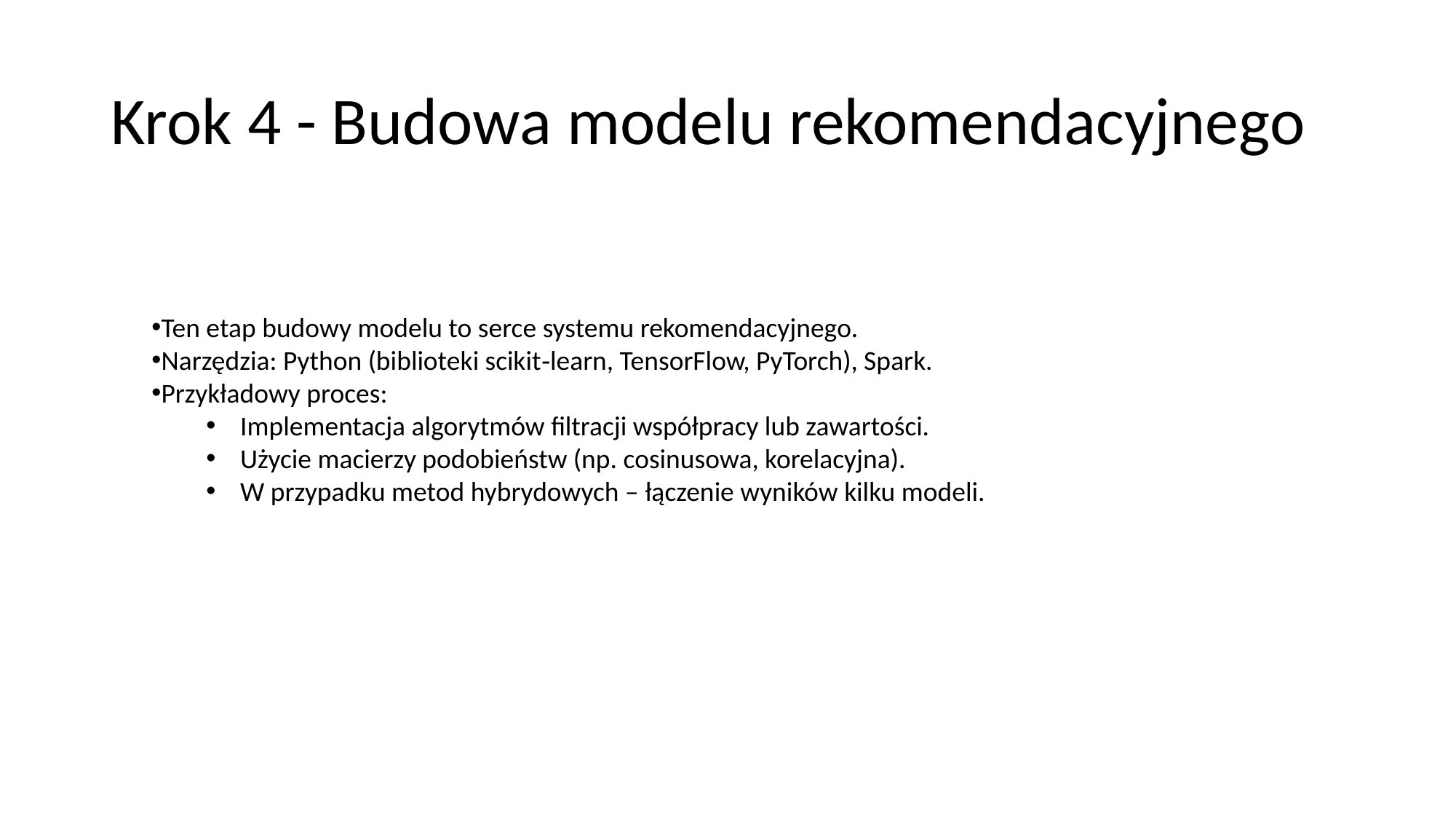

# Krok 4 - Budowa modelu rekomendacyjnego
Ten etap budowy modelu to serce systemu rekomendacyjnego.
Narzędzia: Python (biblioteki scikit‑learn, TensorFlow, PyTorch), Spark.
Przykładowy proces:
Implementacja algorytmów filtracji współpracy lub zawartości.
Użycie macierzy podobieństw (np. cosinusowa, korelacyjna).
W przypadku metod hybrydowych – łączenie wyników kilku modeli.